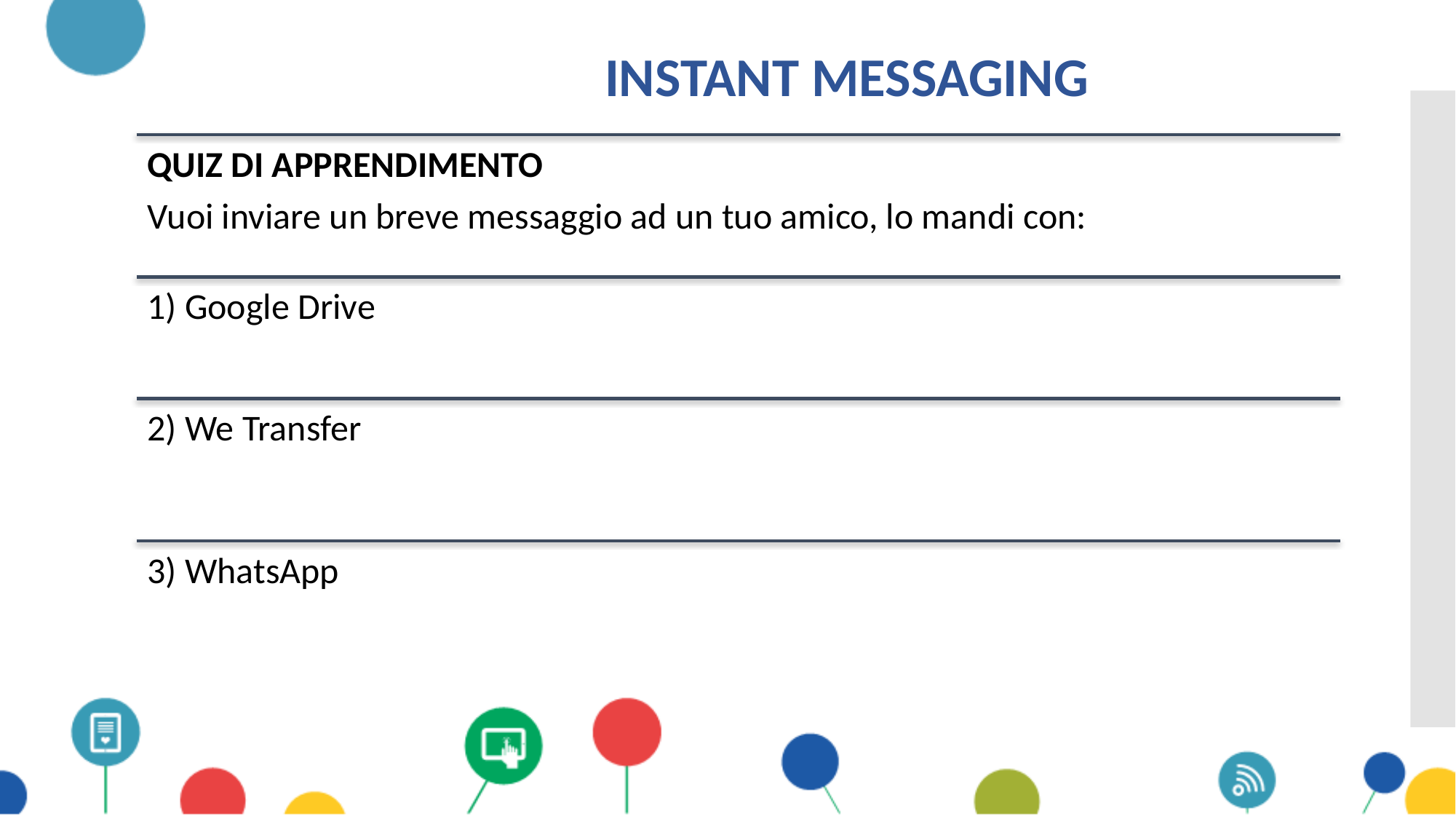

# Instant messaging

QUIZ DI APPRENDIMENTO
Vuoi inviare un breve messaggio ad un tuo amico, lo mandi con:

1) Google Drive

2) We Transfer

3) WhatsApp